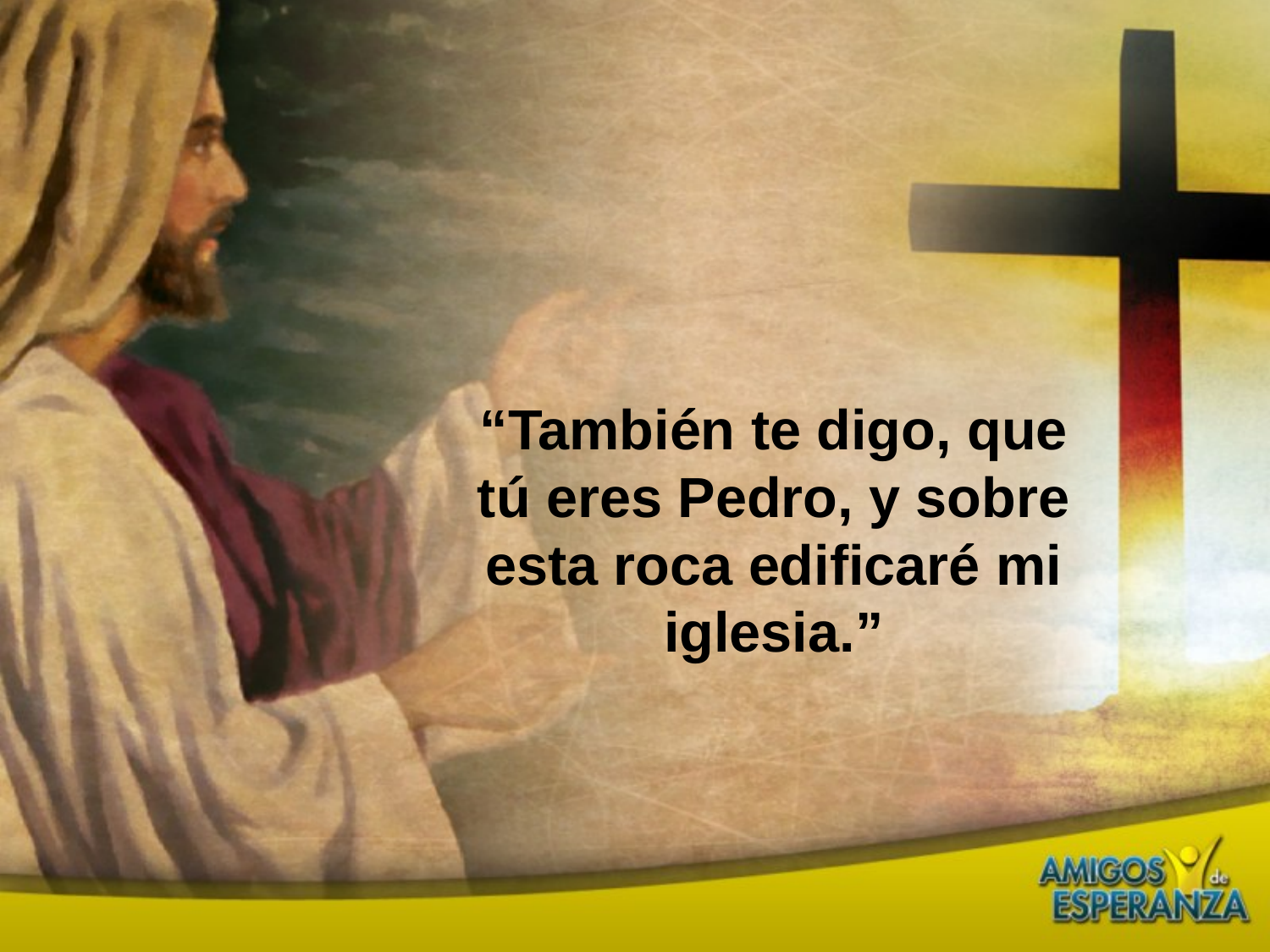

“También te digo, que tú eres Pedro, y sobre esta roca edificaré mi iglesia.”